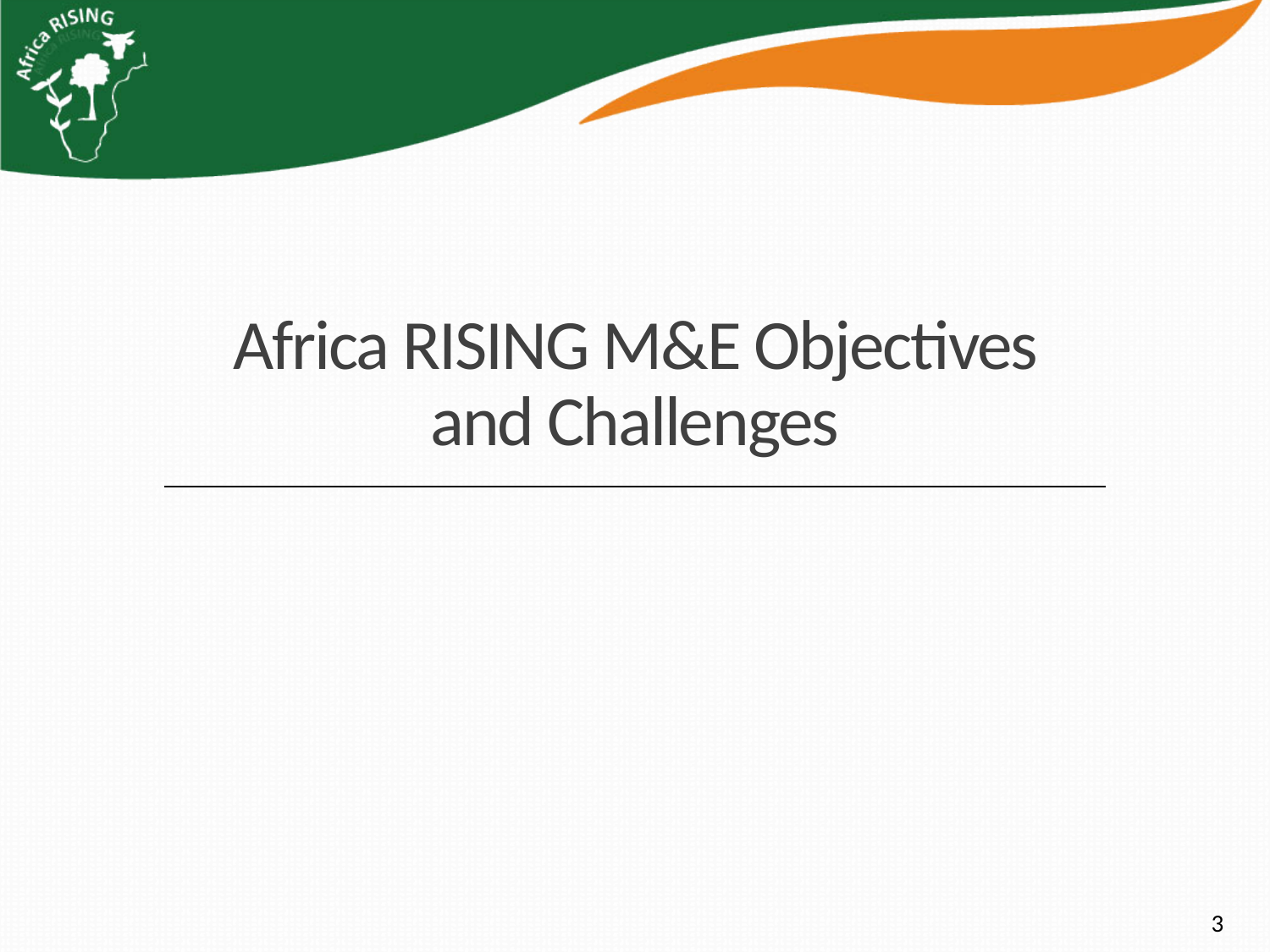

# Africa RISING M&E Objectives and Challenges

3